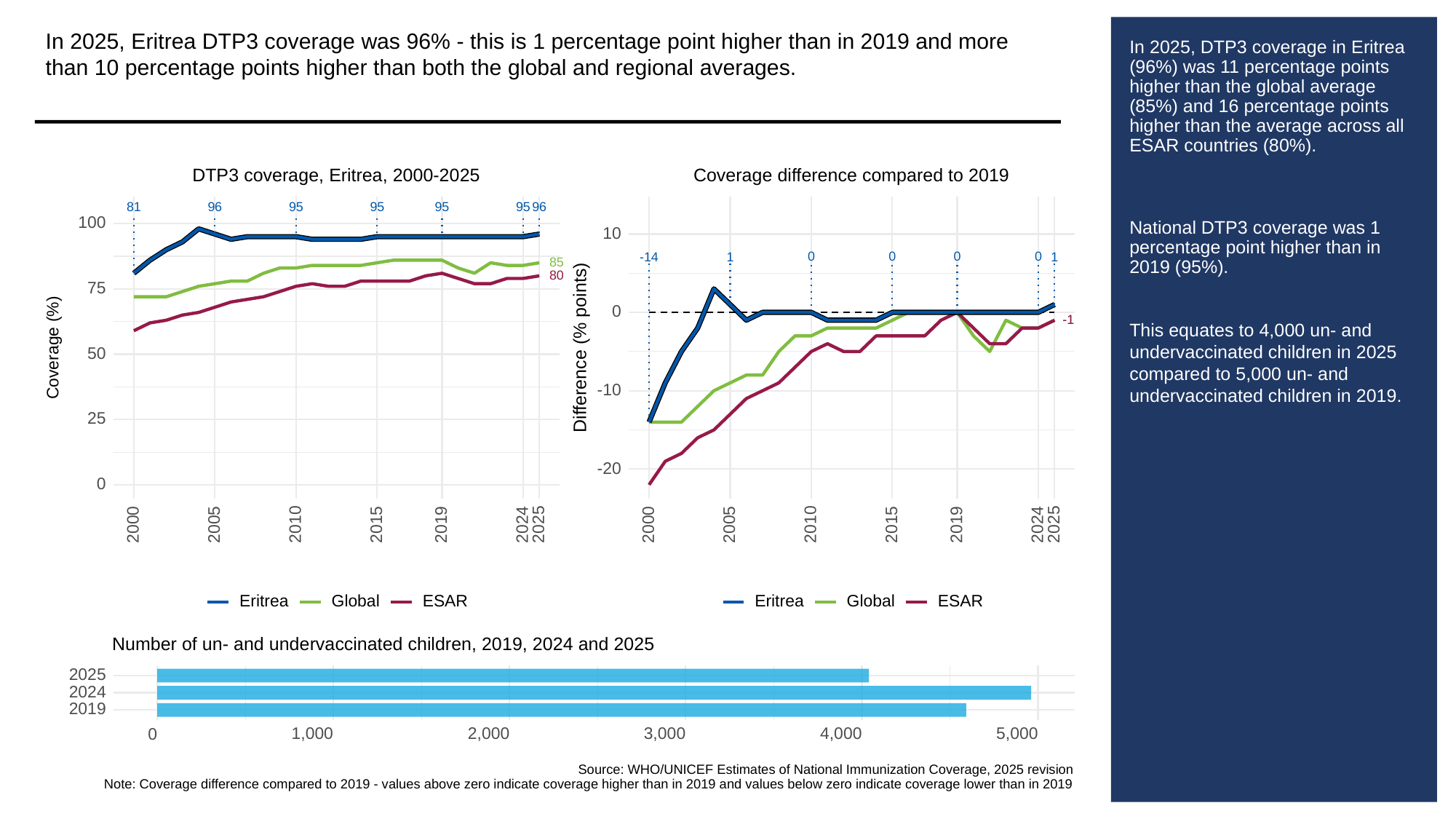

In 2025, Eritrea DTP3 coverage was 96% - this is 1 percentage point higher than in 2019 and more than 10 percentage points higher than both the global and regional averages.
# In 2025, DTP3 coverage in Eritrea (96%) was 11 percentage points higher than the global average (85%) and 16 percentage points higher than the average across all ESAR countries (80%).

National DTP3 coverage was 1 percentage point higher than in 2019 (95%).

This equates to 4,000 un- and undervaccinated children in 2025 compared to 5,000 un- and undervaccinated children in 2019.

Coverage difference compared to 2019
DTP3 coverage, Eritrea, 2000-2025

81
96
95
95
95
95
96
100

10

0
0
0
0
-14
1
1

85

80

75

0

-1
-1

Difference (% points)
Coverage (%)
50

-10

25

-20

0

2000
2005
2010
2015
2019
2024
2025
2000
2005
2010
2015
2019
2024
2025
Global
ESAR
Global
ESAR
Eritrea
Eritrea

Number of un- and undervaccinated children, 2019, 2024 and 2025

2025

2024

2019

1,000
2,000
3,000
4,000
5,000
0
Source: WHO/UNICEF Estimates of National Immunization Coverage, 2025 revision
Note: Coverage difference compared to 2019 - values above zero indicate coverage higher than in 2019 and values below zero indicate coverage lower than in 2019